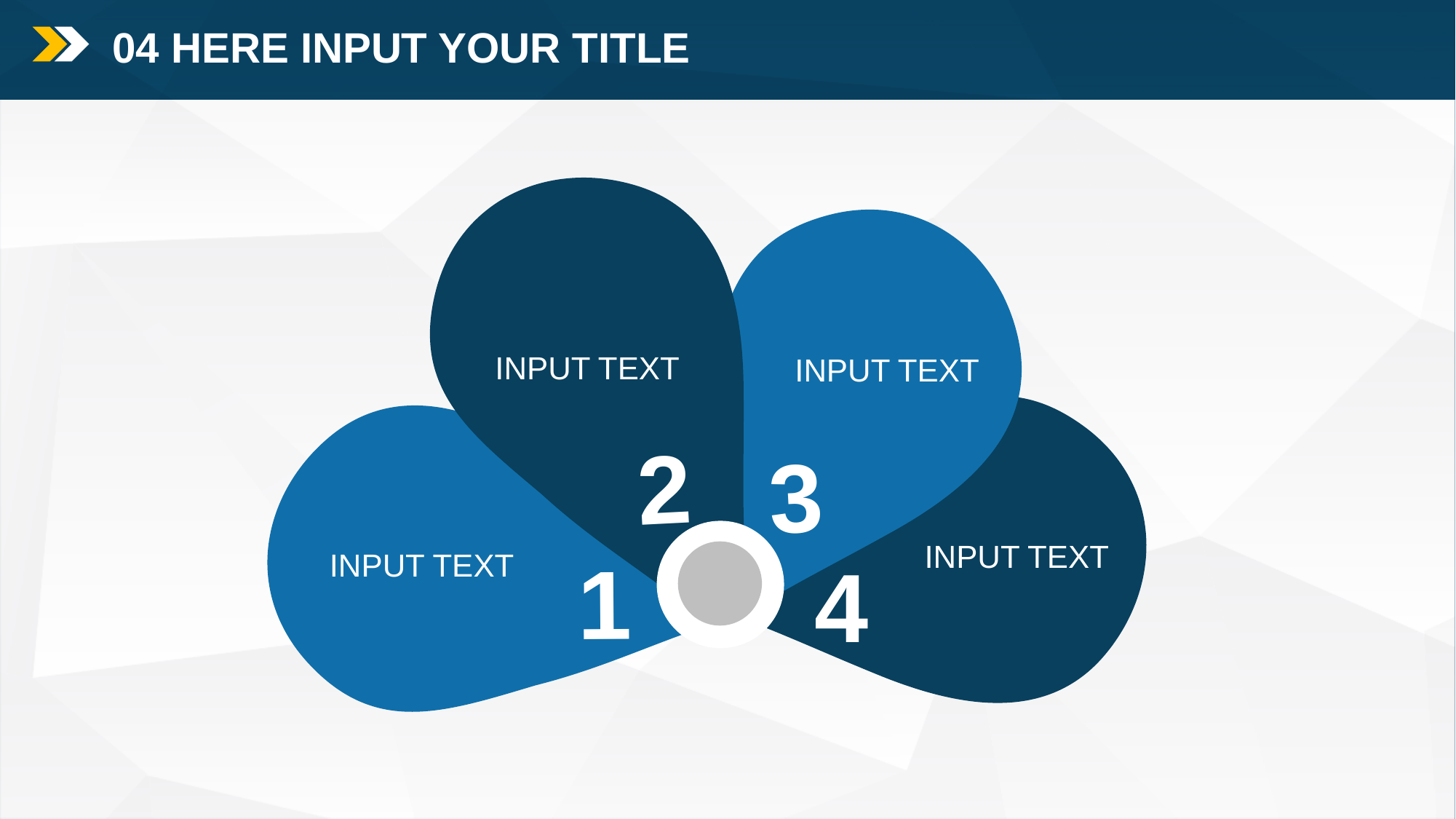

04 HERE INPUT YOUR TITLE

INPUT TEXT
INPUT TEXT
INPUT TEXT
INPUT TEXT
2
3

1
4